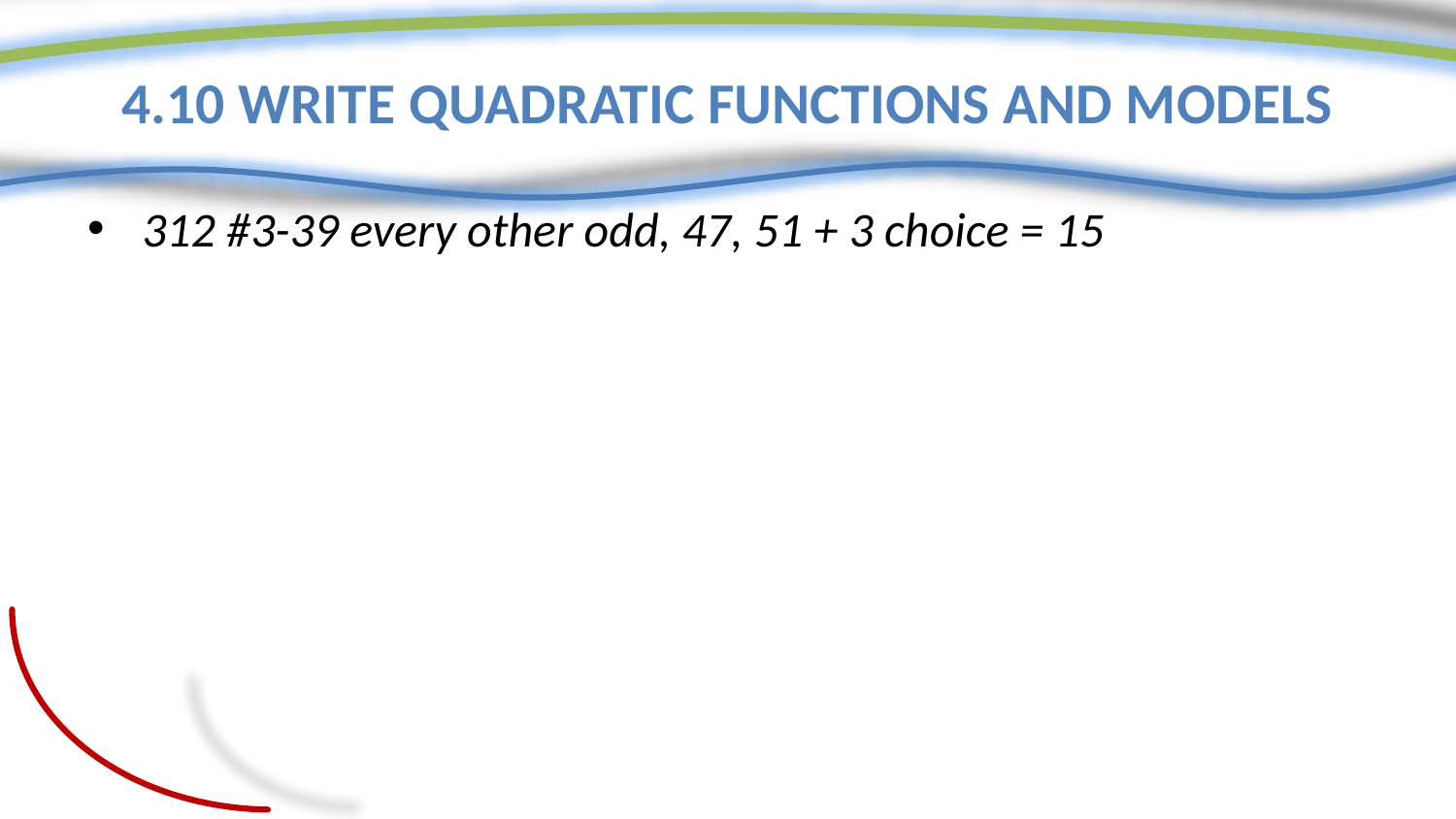

# 4.10 Write Quadratic Functions and Models
312 #3-39 every other odd, 47, 51 + 3 choice = 15